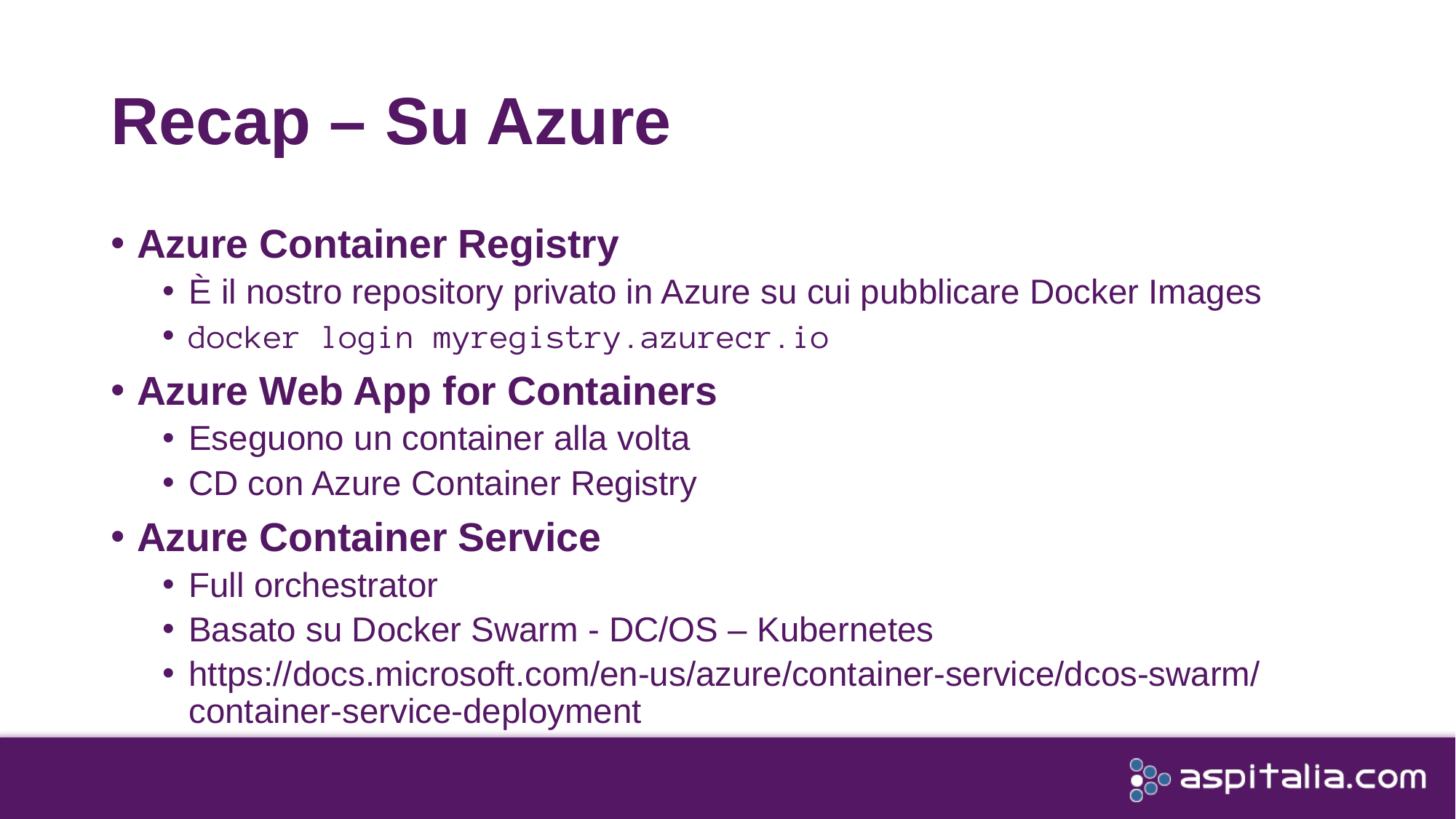

# Recap – Su Azure
Azure Container Registry
È il nostro repository privato in Azure su cui pubblicare Docker Images
docker login myregistry.azurecr.io
Azure Web App for Containers
Eseguono un container alla volta
CD con Azure Container Registry
Azure Container Service
Full orchestrator
Basato su Docker Swarm - DC/OS – Kubernetes
https://docs.microsoft.com/en-us/azure/container-service/dcos-swarm/container-service-deployment